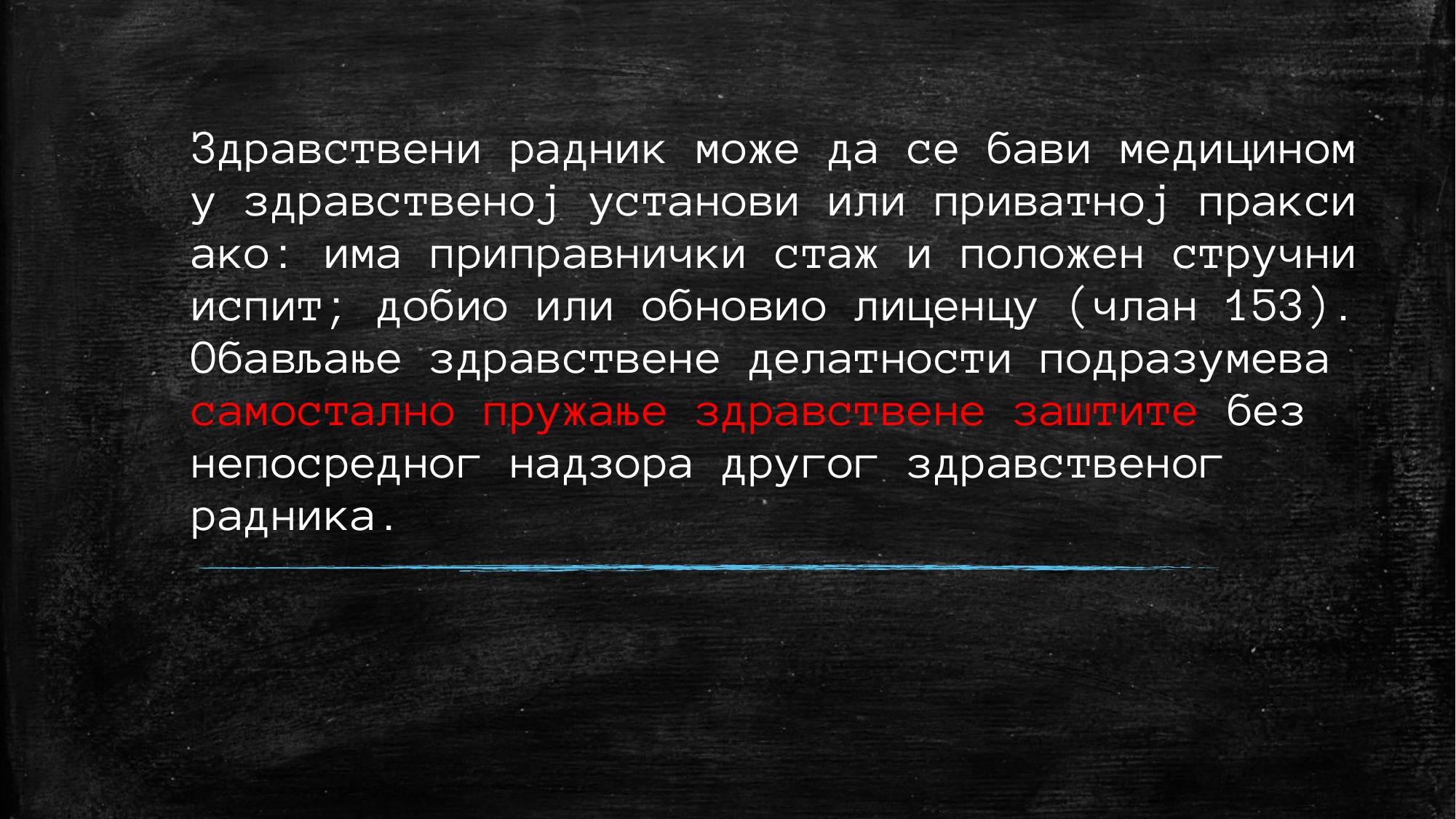

# Здравствени радник може да се бави медицином у здравственој установи или приватној пракси ако: има приправнички стаж и положен стручни испит; добио или обновио лиценцу (члан 153). Обављање здравствене делатности подразумева самостално пружање здравствене заштите без непосредног надзора другог здравственог радника.